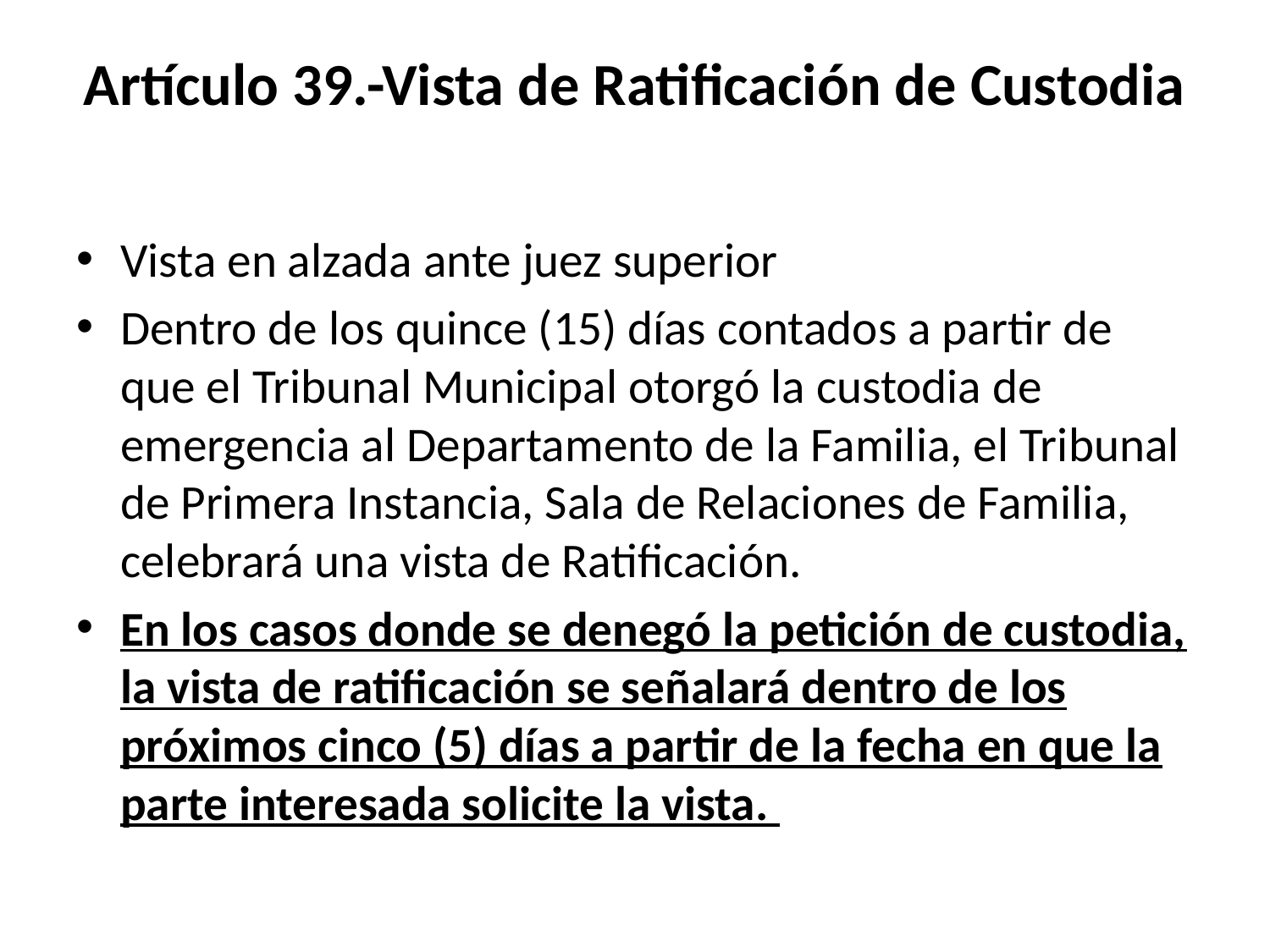

# Artículo 39.-Vista de Ratificación de Custodia
Vista en alzada ante juez superior
Dentro de los quince (15) días contados a partir de que el Tribunal Municipal otorgó la custodia de emergencia al Departamento de la Familia, el Tribunal de Primera Instancia, Sala de Relaciones de Familia, celebrará una vista de Ratificación.
En los casos donde se denegó la petición de custodia, la vista de ratificación se señalará dentro de los próximos cinco (5) días a partir de la fecha en que la parte interesada solicite la vista.